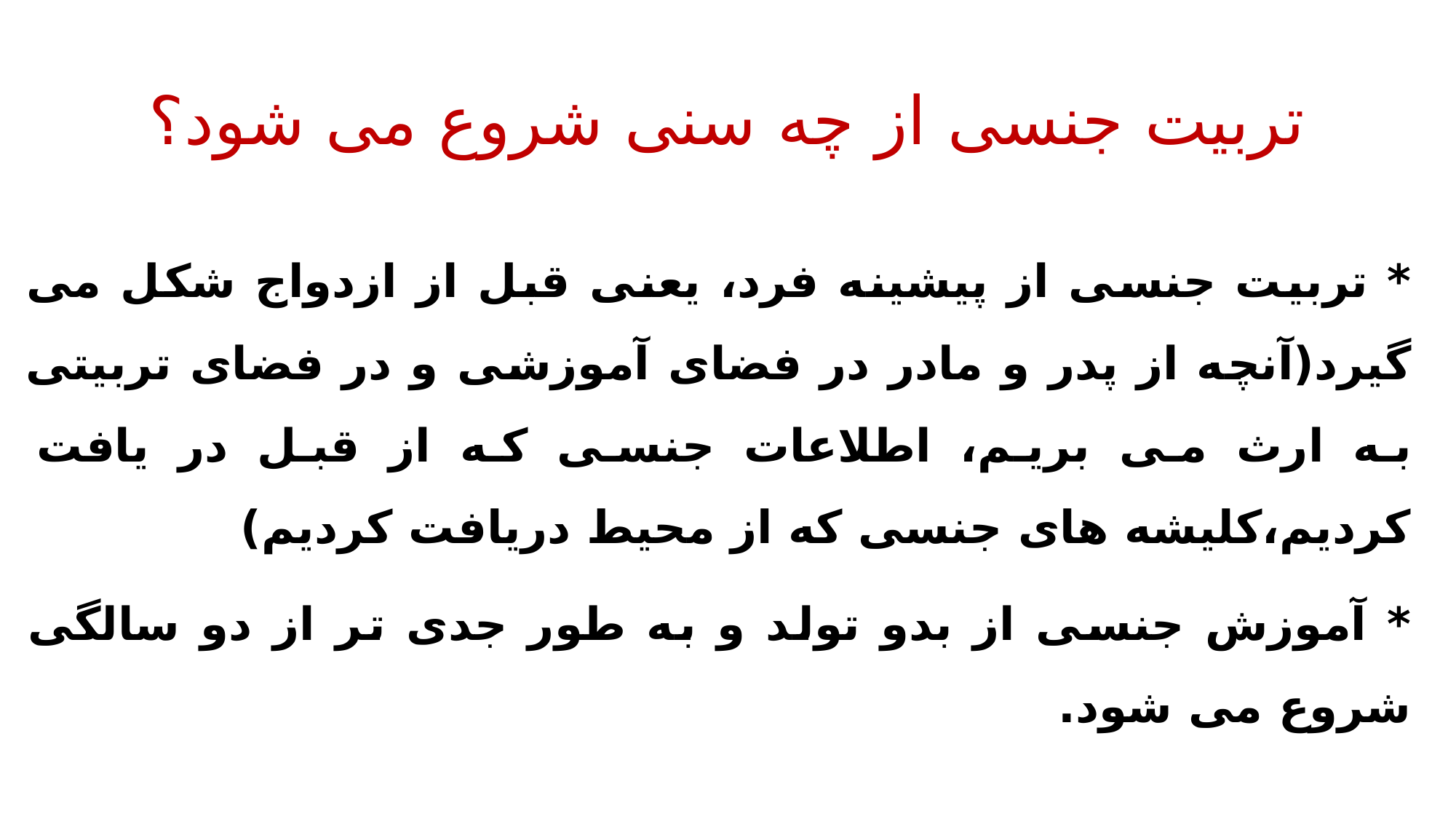

# تربیت جنسی از چه سنی شروع می شود؟
* تربیت جنسی از پیشینه فرد، یعنی قبل از ازدواج شکل می گیرد(آنچه از پدر و مادر در فضای آموزشی و در فضای تربیتی به ارث می بریم، اطلاعات جنسی که از قبل در یافت کردیم،کلیشه های جنسی که از محیط دریافت کردیم)
* آموزش جنسی از بدو تولد و به طور جدی تر از دو سالگی شروع می شود.